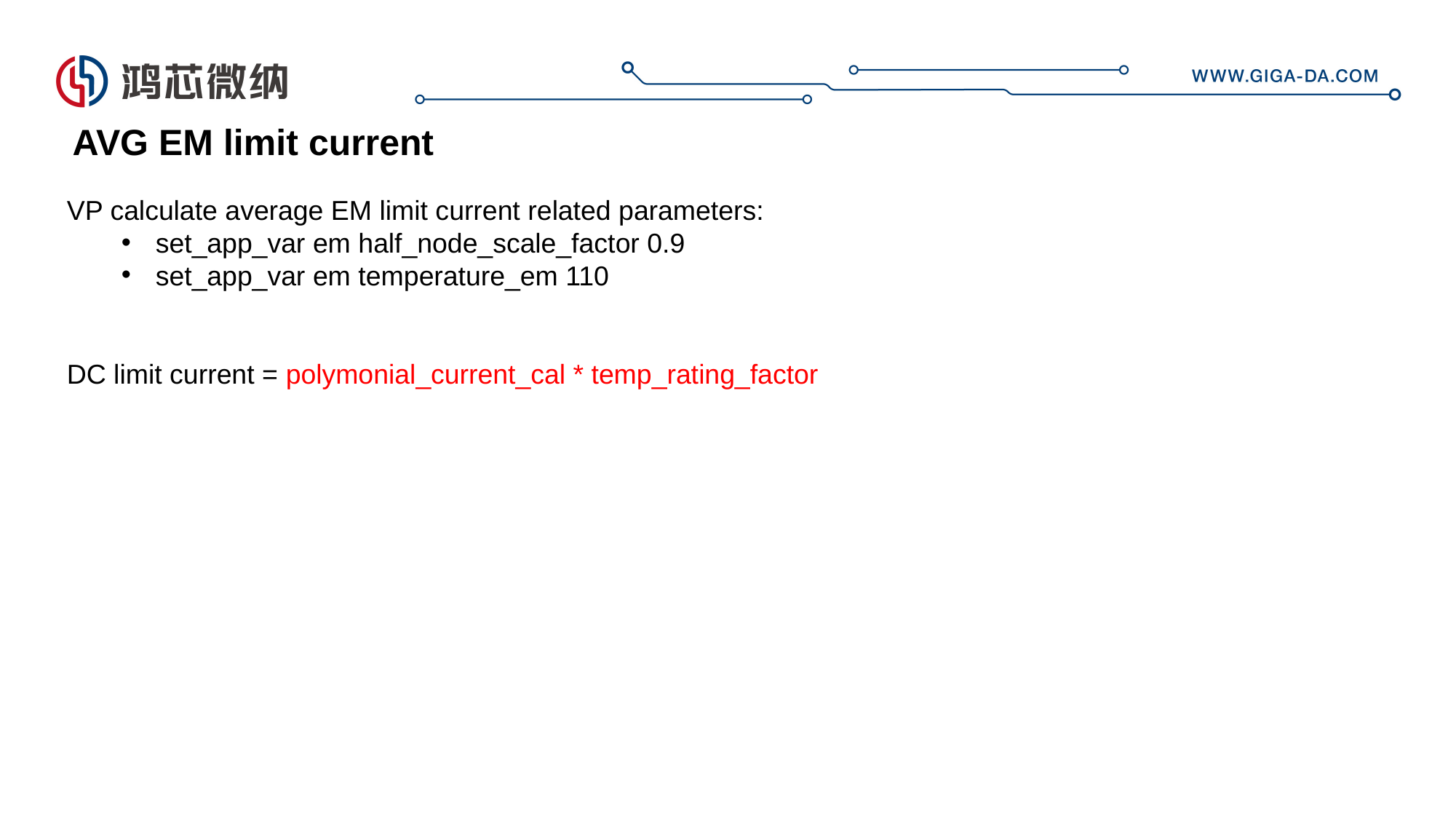

AVG EM limit current
VP calculate average EM limit current related parameters:
set_app_var em half_node_scale_factor 0.9
set_app_var em temperature_em 110

DC limit current = polymonial_current_cal * temp_rating_factor